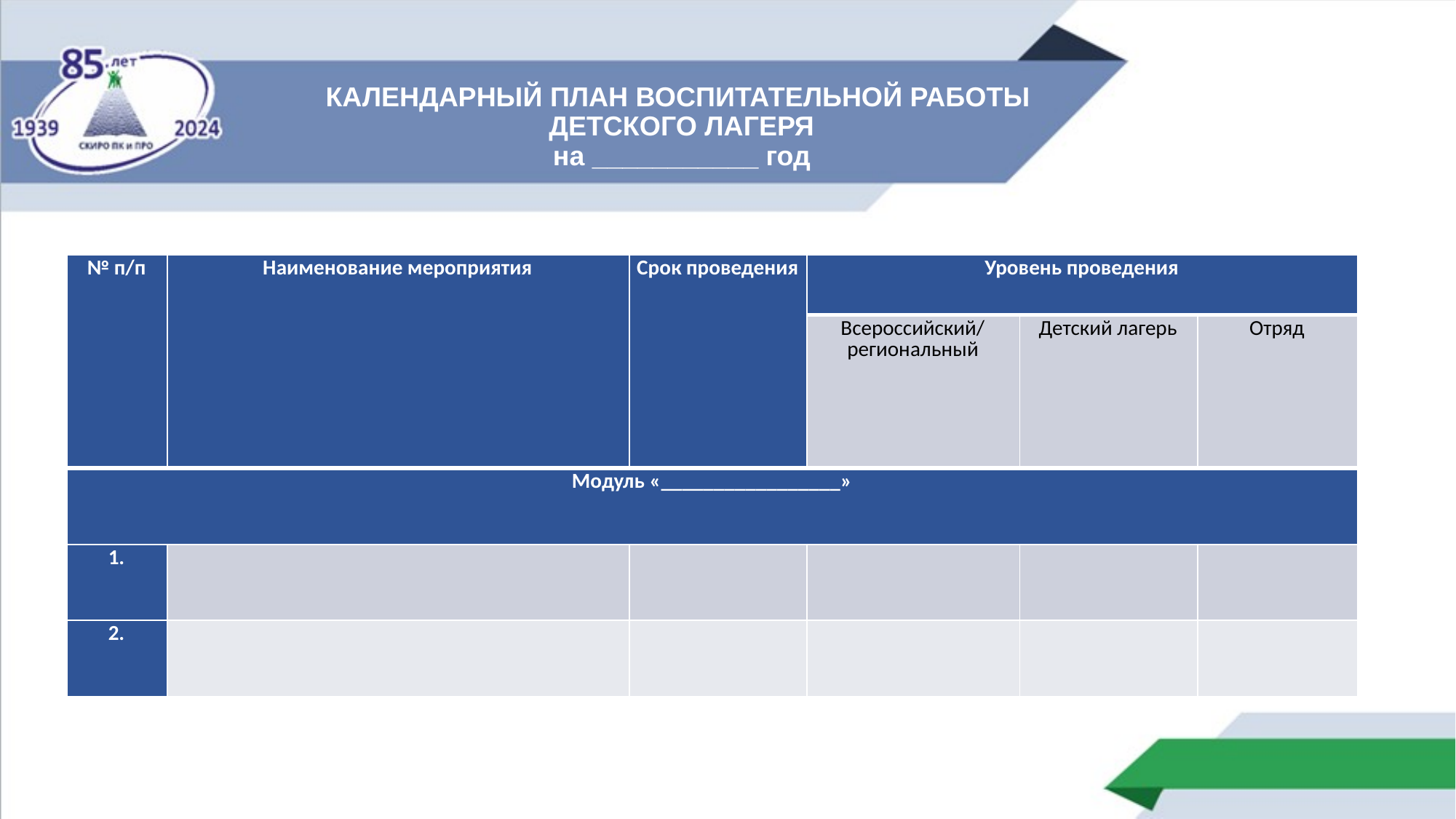

# КАЛЕНДАРНЫЙ ПЛАН ВОСПИТАТЕЛЬНОЙ РАБОТЫ ДЕТСКОГО ЛАГЕРЯ на ___________ год

| № п/п | Наименование мероприятия | Срок проведения | Уровень проведения |  |  |
| --- | --- | --- | --- | --- | --- |
|  |  |  | Всероссийский/ региональный | Детский лагерь | Отряд |
| Модуль «\_\_\_\_\_\_\_\_\_\_\_\_\_\_\_\_\_» |  |  |  |  |  |
| 1. |  |  |  |  |  |
| 2. |  |  |  |  |  |